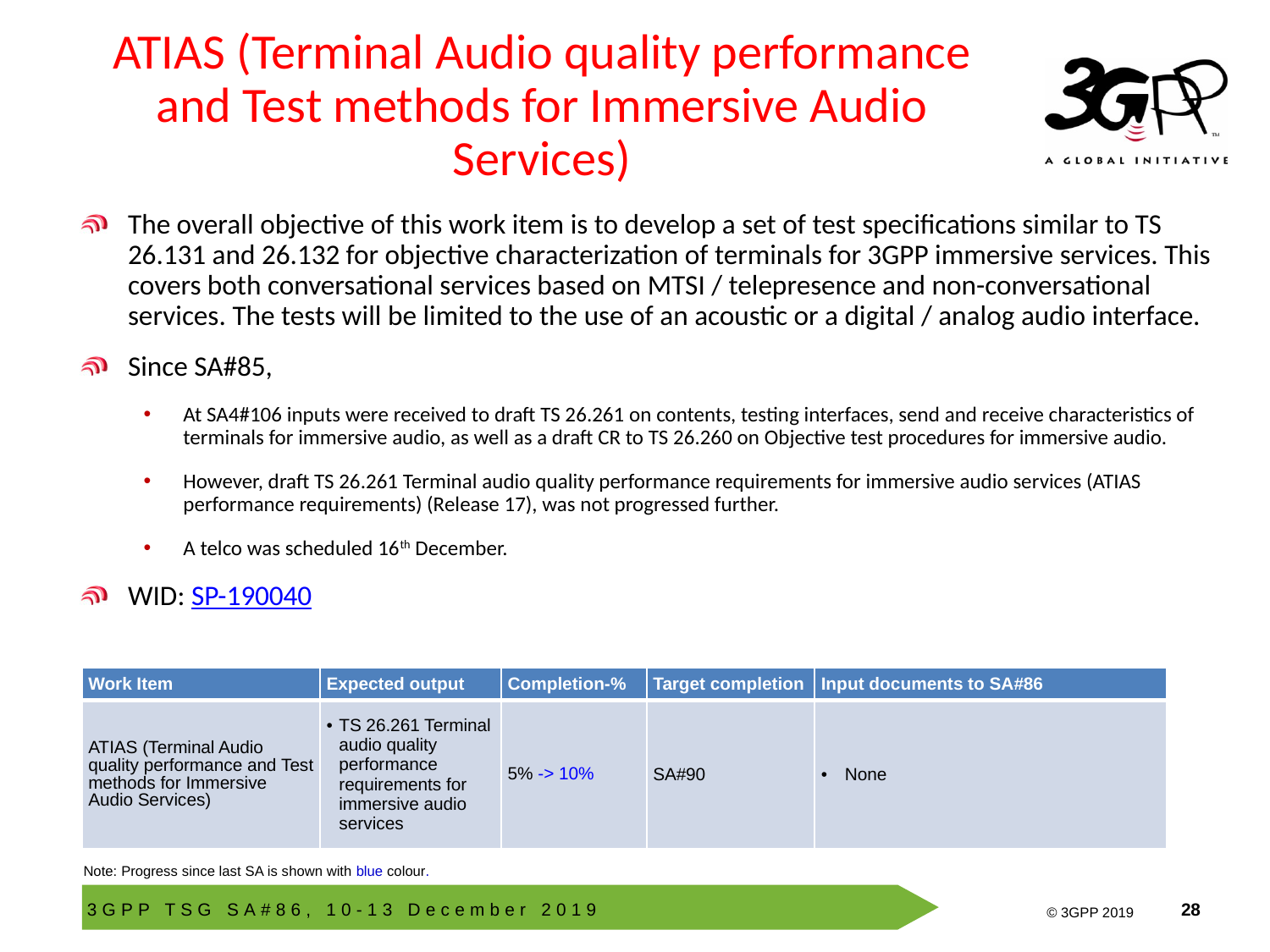

# ATIAS (Terminal Audio quality performance and Test methods for Immersive Audio Services)
The overall objective of this work item is to develop a set of test specifications similar to TS 26.131 and 26.132 for objective characterization of terminals for 3GPP immersive services. This covers both conversational services based on MTSI / telepresence and non-conversational services. The tests will be limited to the use of an acoustic or a digital / analog audio interface.
Since SA#85,
At SA4#106 inputs were received to draft TS 26.261 on contents, testing interfaces, send and receive characteristics of terminals for immersive audio, as well as a draft CR to TS 26.260 on Objective test procedures for immersive audio.
However, draft TS 26.261 Terminal audio quality performance requirements for immersive audio services (ATIAS performance requirements) (Release 17), was not progressed further.
A telco was scheduled 16th December.
WID: SP-190040

| Work Item | Expected output | Completion-% | Target completion | Input documents to SA#86 |
| --- | --- | --- | --- | --- |
| ATIAS (Terminal Audio quality performance and Test methods for Immersive Audio Services) | TS 26.261 Terminal audio quality performance requirements for immersive audio services | 5% -> 10% | SA#90 | None |
Note: Progress since last SA is shown with blue colour.